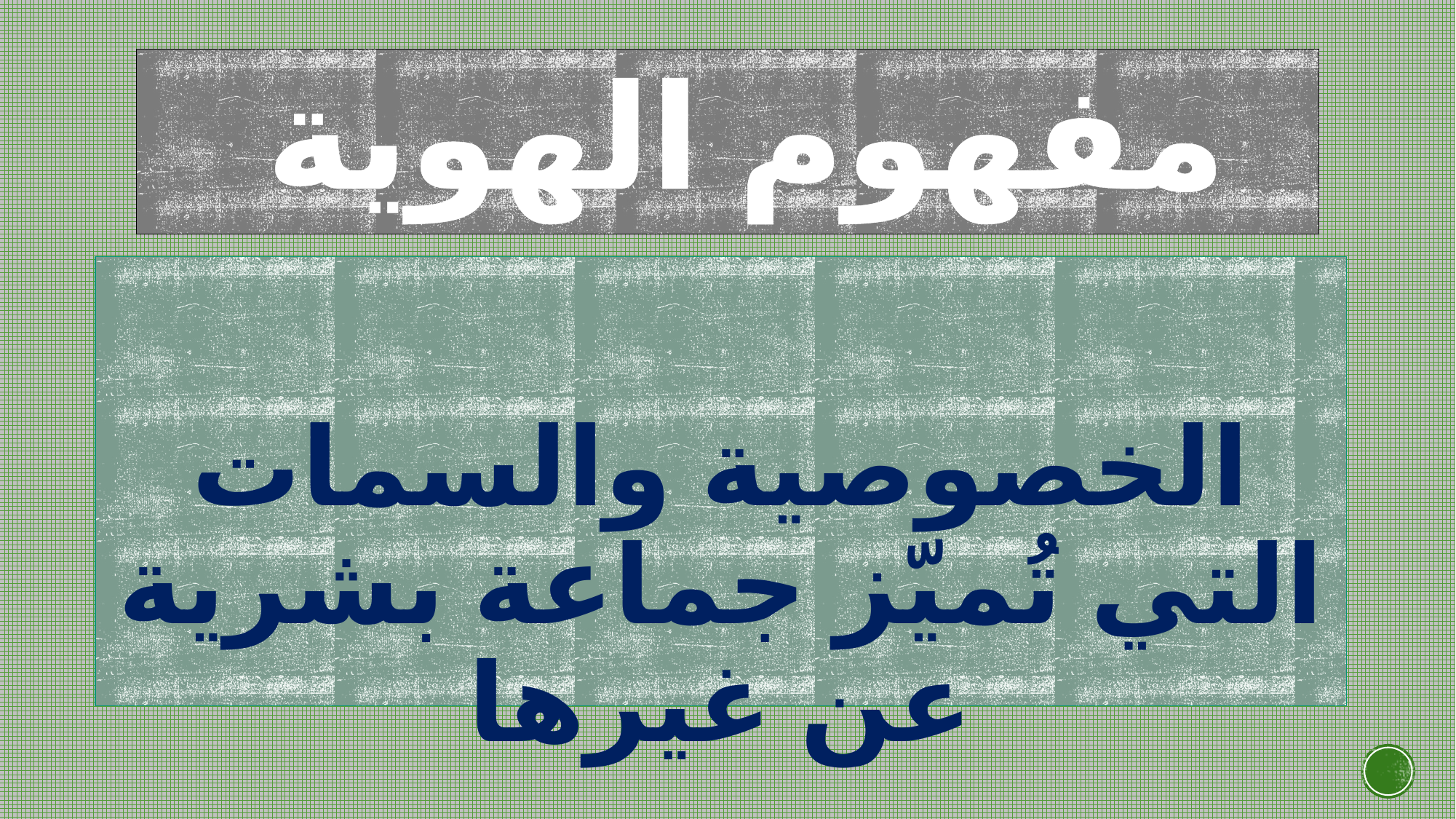

# مفهوم الهوية

الخصوصية والسمات التي تُميّز جماعة بشرية عن غيرها